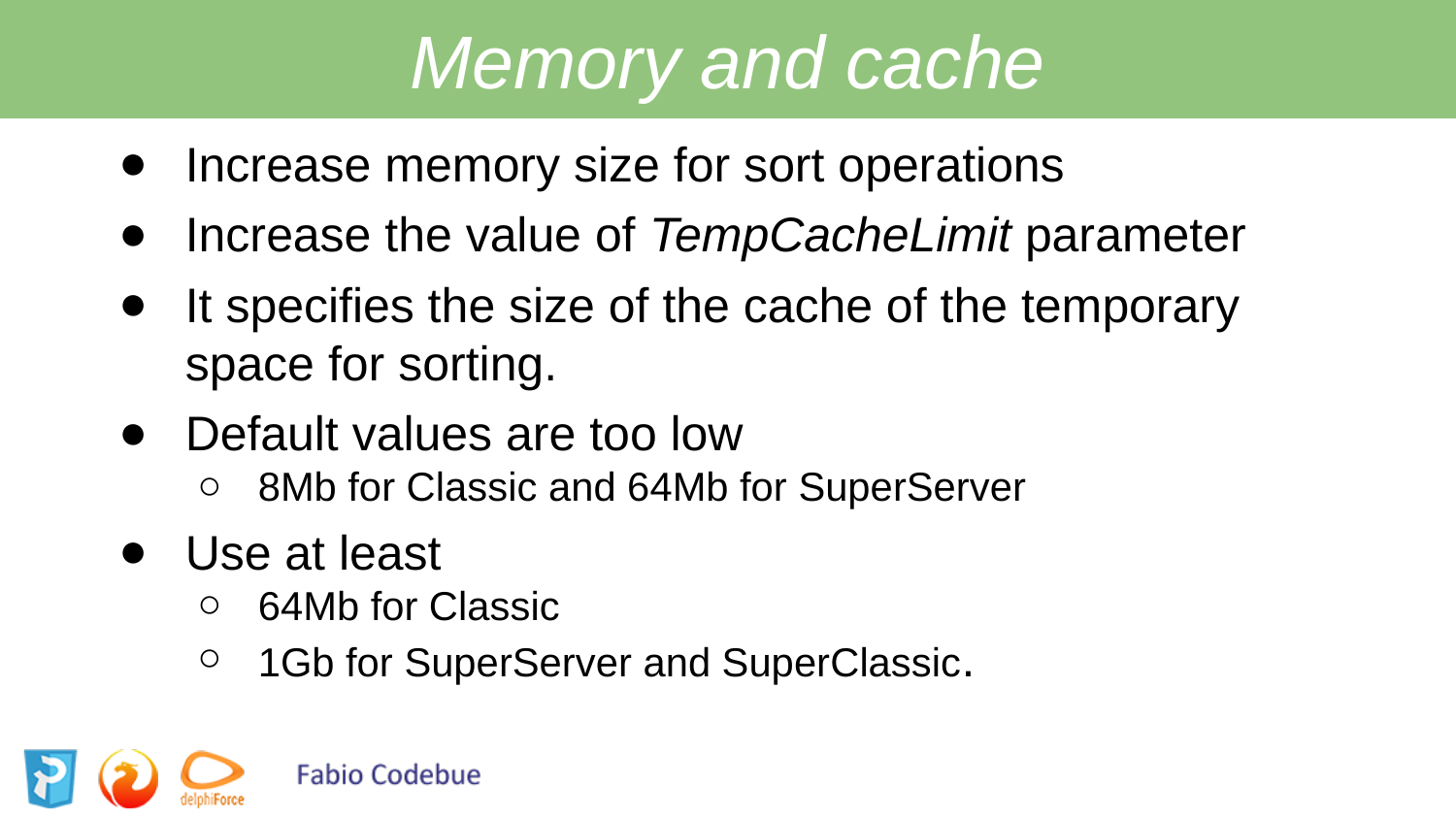

Memory and cache
Increase memory size for sort operations
Increase the value of TempCacheLimit parameter
It specifies the size of the cache of the temporary space for sorting.
Default values are too low
8Mb for Classic and 64Mb for SuperServer
Use at least
64Mb for Classic
1Gb for SuperServer and SuperClassic.